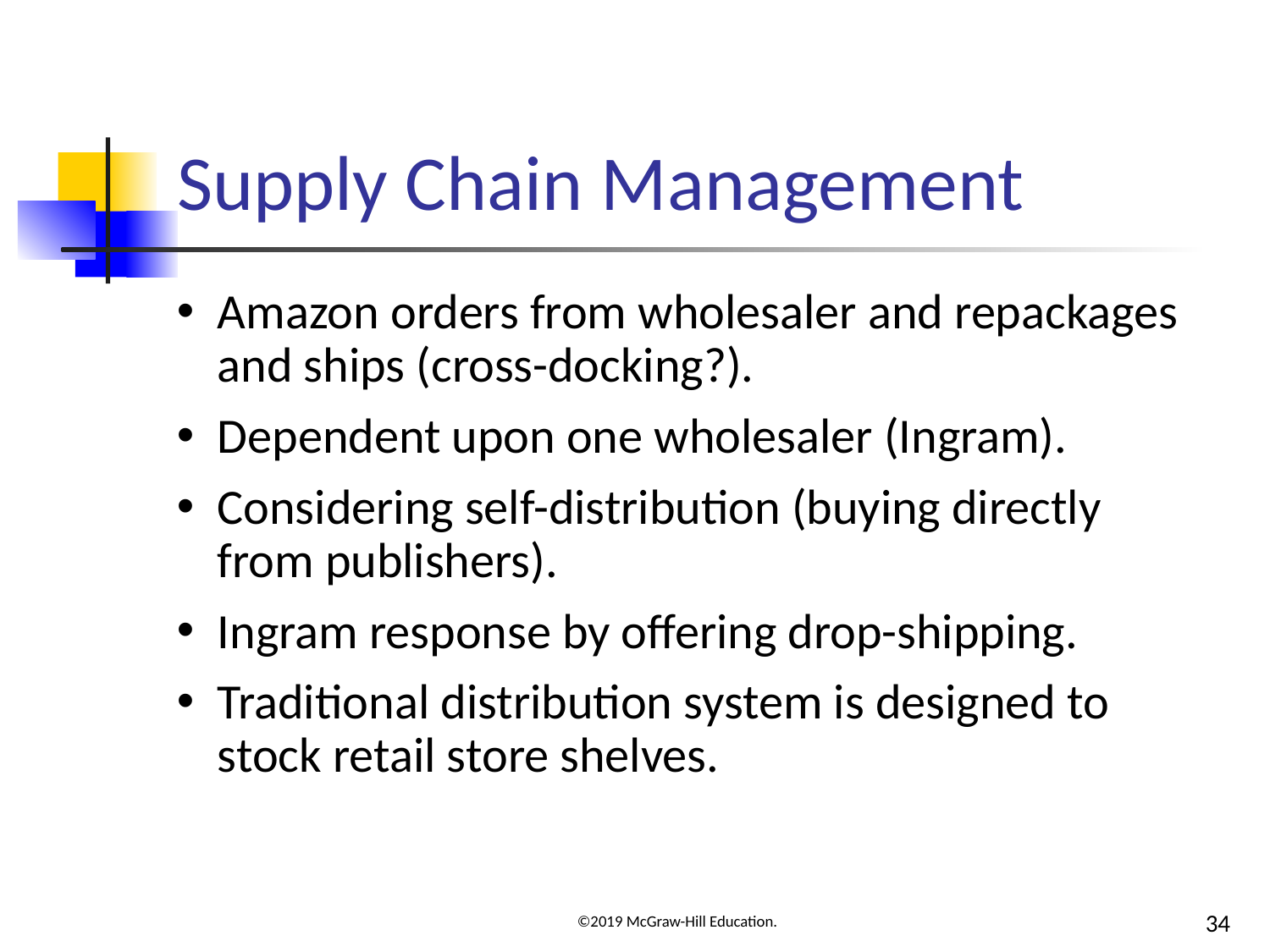

# Supply Chain Management
Amazon orders from wholesaler and repackages and ships (cross-docking?).
Dependent upon one wholesaler (Ingram).
Considering self-distribution (buying directly from publishers).
Ingram response by offering drop-shipping.
Traditional distribution system is designed to stock retail store shelves.